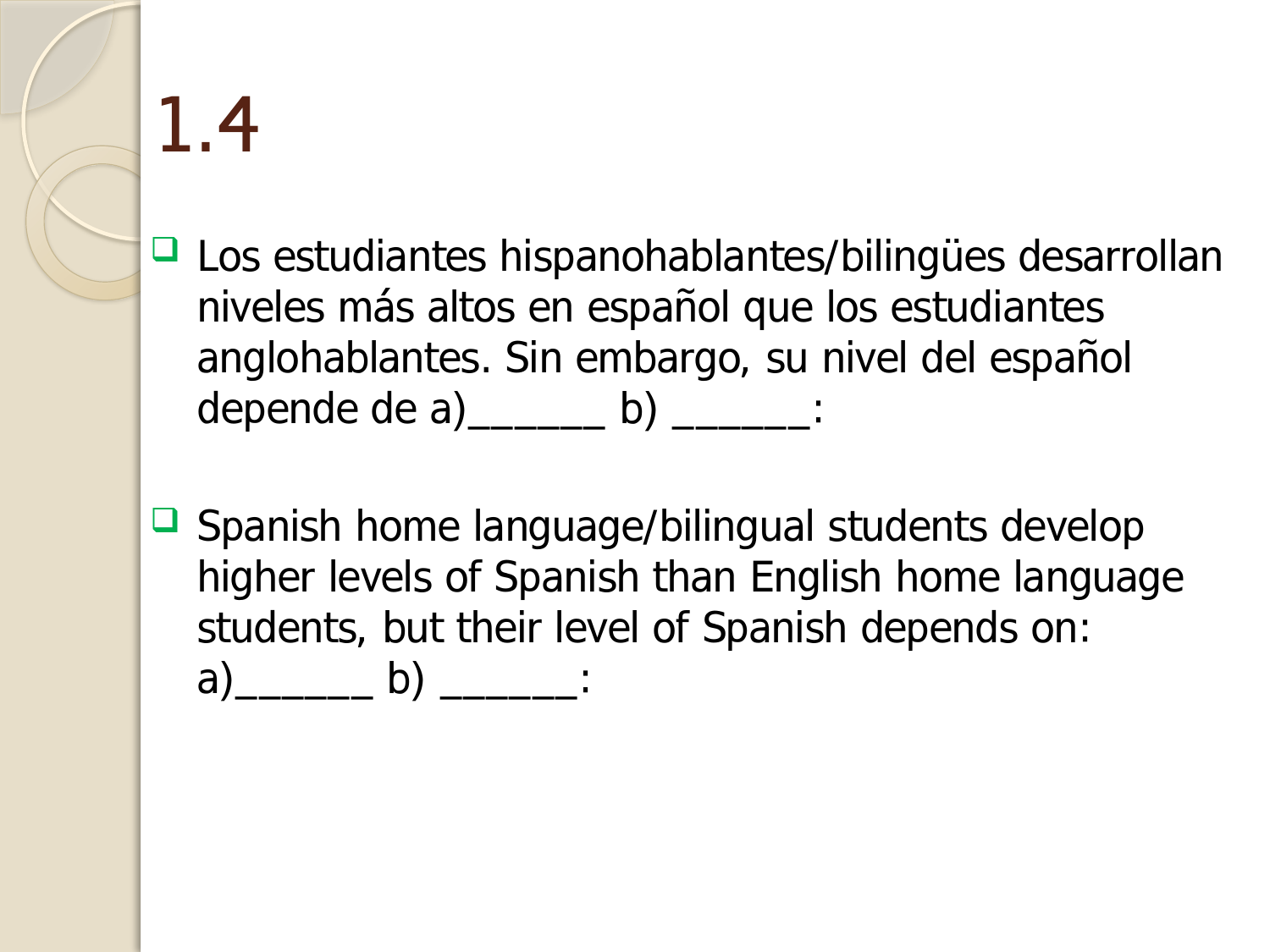

# 1.4
Los estudiantes hispanohablantes/bilingües desarrollan niveles más altos en español que los estudiantes anglohablantes. Sin embargo, su nivel del español depende de a)______ b) ______:

Spanish home language/bilingual students develop higher levels of Spanish than English home language students, but their level of Spanish depends on:
a)______ b) ______: